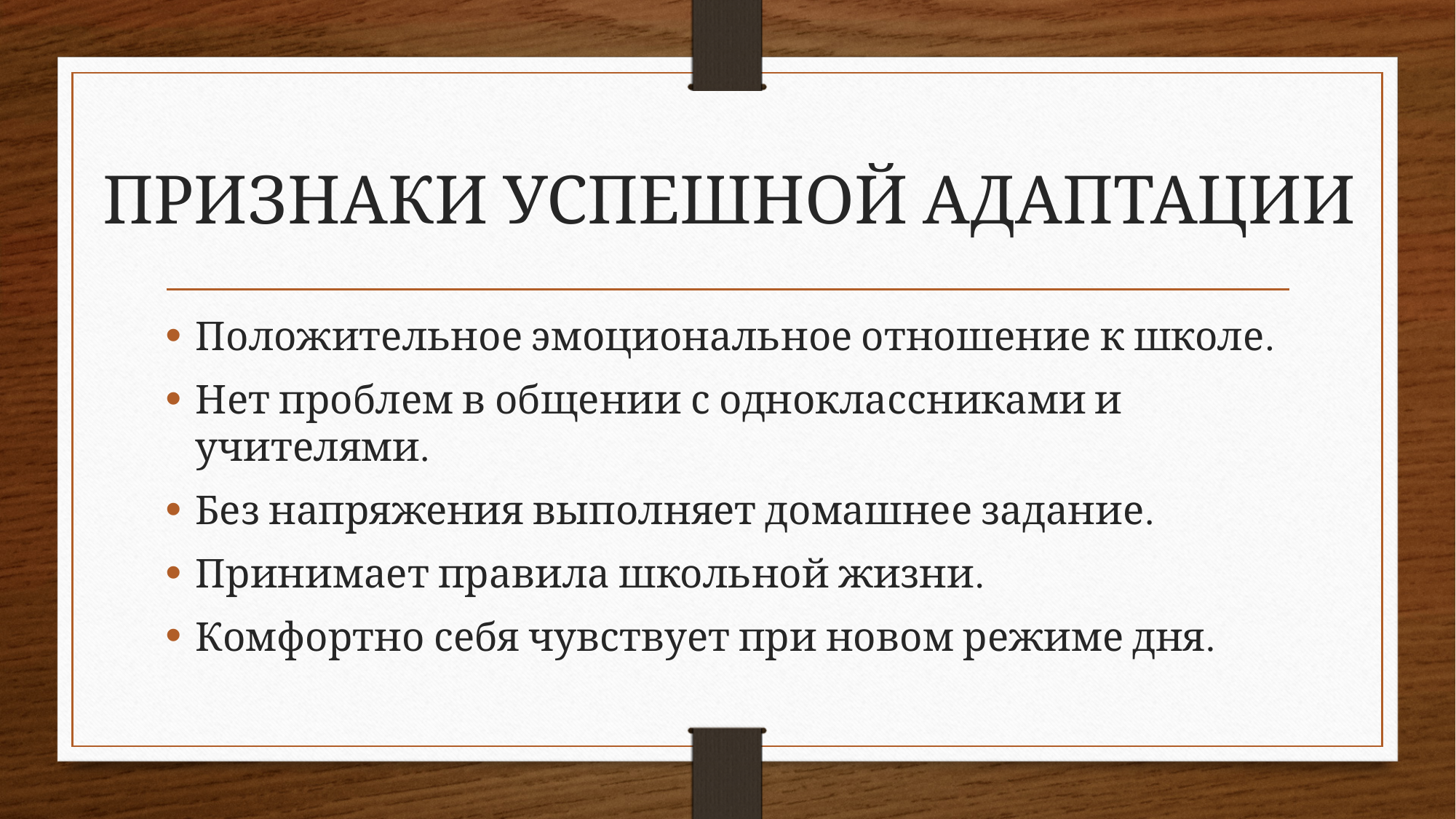

# ПРИЗНАКИ УСПЕШНОЙ АДАПТАЦИИ
Положительное эмоциональное отношение к школе.
Нет проблем в общении с одноклассниками и учителями.
Без напряжения выполняет домашнее задание.
Принимает правила школьной жизни.
Комфортно себя чувствует при новом режиме дня.